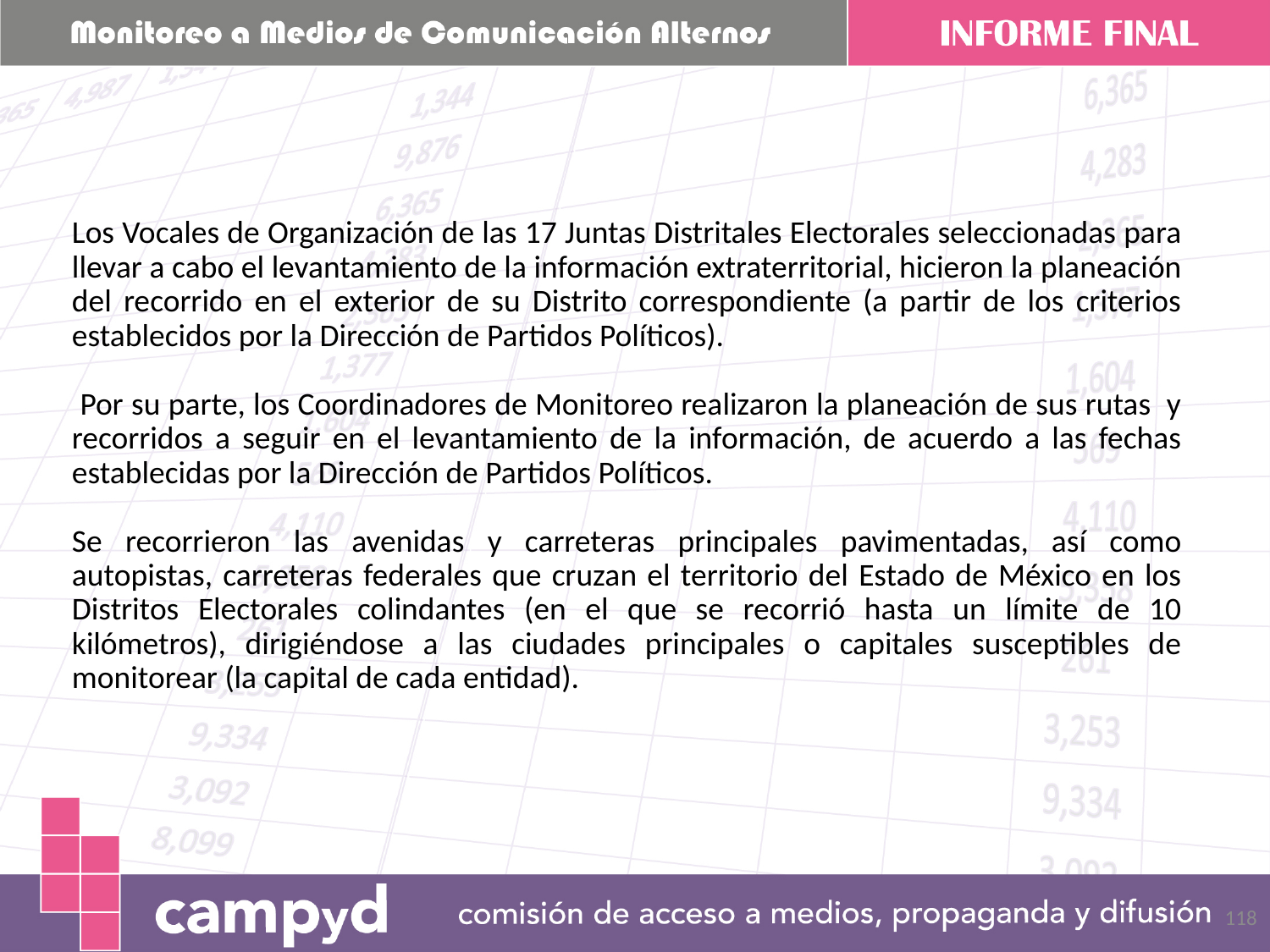

Los Vocales de Organización de las 17 Juntas Distritales Electorales seleccionadas para llevar a cabo el levantamiento de la información extraterritorial, hicieron la planeación del recorrido en el exterior de su Distrito correspondiente (a partir de los criterios establecidos por la Dirección de Partidos Políticos).

 Por su parte, los Coordinadores de Monitoreo realizaron la planeación de sus rutas  y recorridos a seguir en el levantamiento de la información, de acuerdo a las fechas establecidas por la Dirección de Partidos Políticos.

Se recorrieron las avenidas y carreteras principales pavimentadas, así como autopistas, carreteras federales que cruzan el territorio del Estado de México en los Distritos Electorales colindantes (en el que se recorrió hasta un límite de 10 kilómetros), dirigiéndose a las ciudades principales o capitales susceptibles de monitorear (la capital de cada entidad).

118